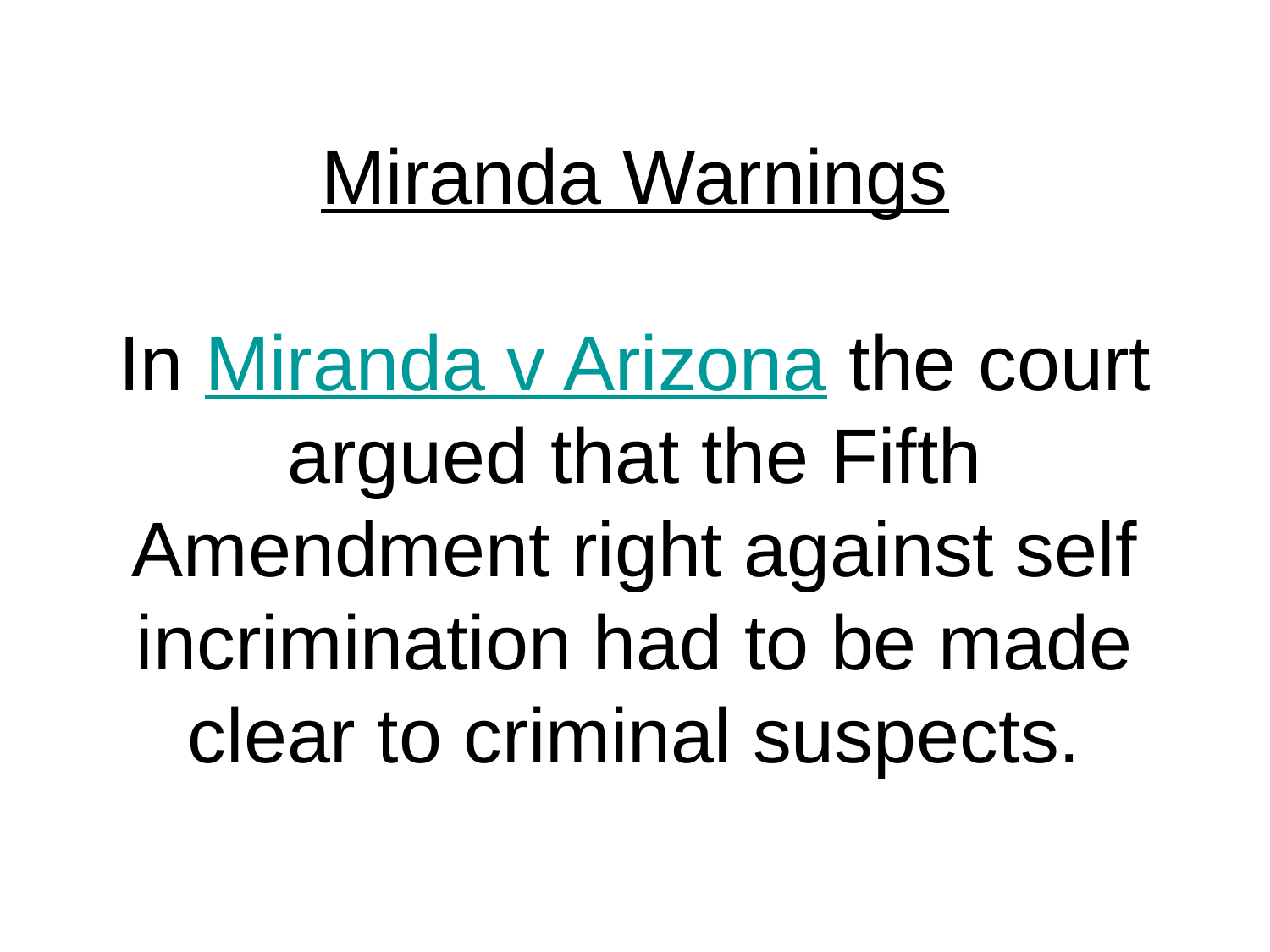

# Miranda Warnings In Miranda v Arizona the court argued that the Fifth Amendment right against self incrimination had to be made clear to criminal suspects.